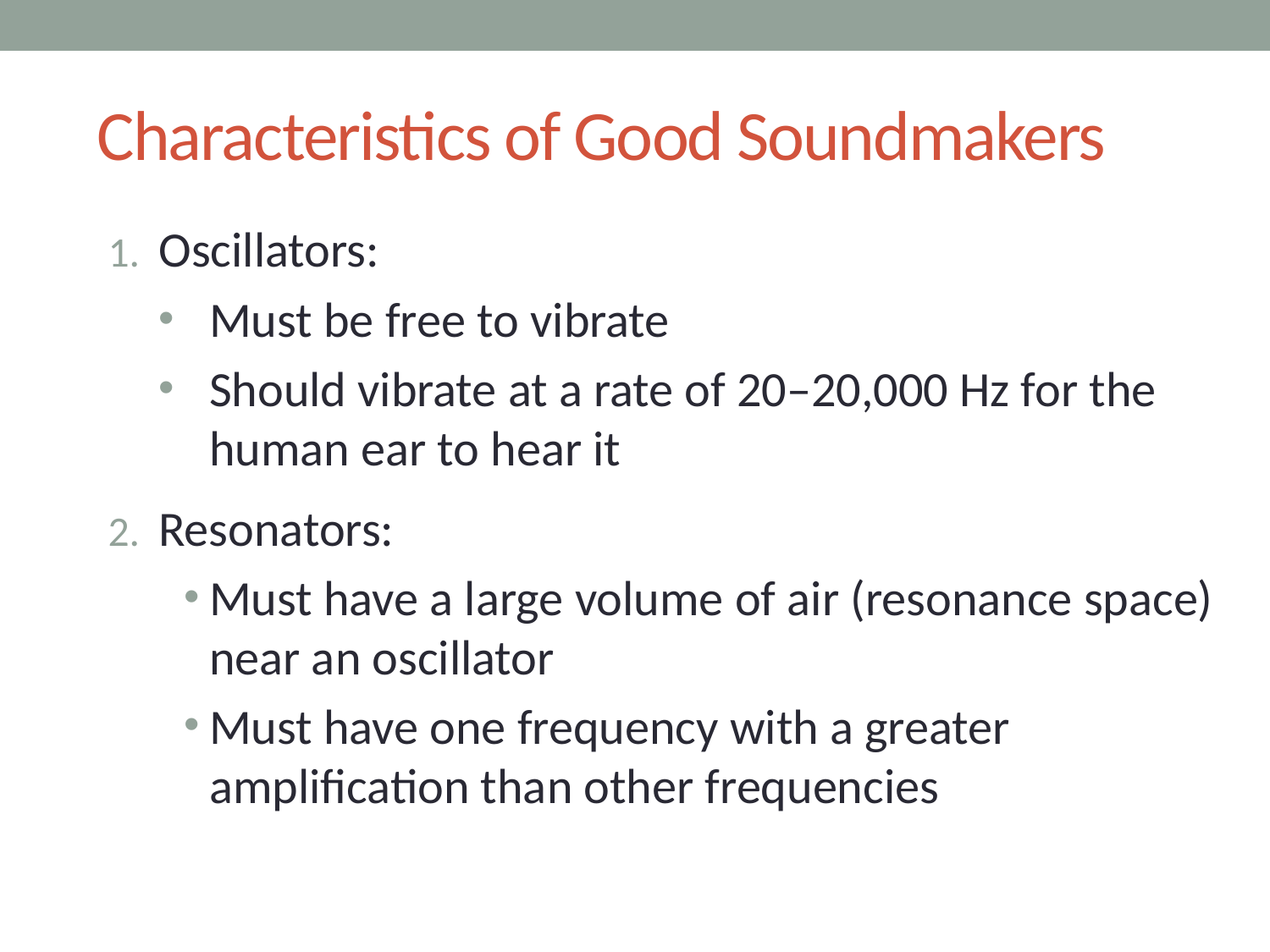

# Characteristics of Good Soundmakers
Oscillators:
Must be free to vibrate
Should vibrate at a rate of 20–20,000 Hz for the human ear to hear it
Resonators:
Must have a large volume of air (resonance space) near an oscillator
Must have one frequency with a greater amplification than other frequencies